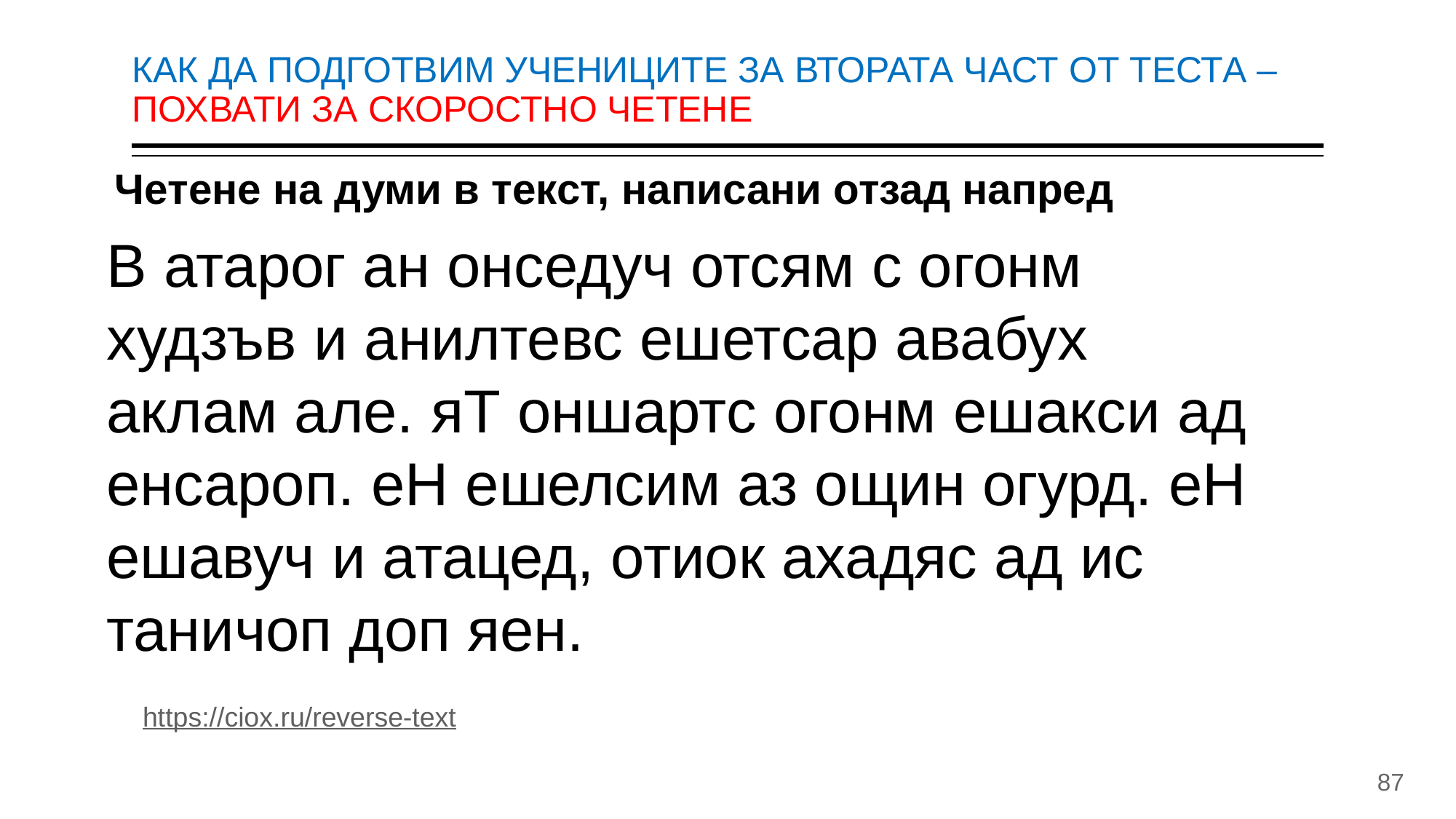

# КАК ДА ПОДГОТВИМ УЧЕНИЦИТЕ ЗА ВТОРАТА ЧАСТ ОТ ТЕСТА –ПОХВАТИ ЗА СКОРОСТНО ЧЕТЕНЕ
Четене на думи в текст, написани отзад напред

В атарог ан онседуч отсям с огонм худзъв и анилтевс ешетсар авабух аклам але. яТ оншартс огонм ешакси ад енсароп. еН ешелсим аз ощин огурд. еН ешавуч и атацед, отиок ахадяс ад ис таничоп доп яен.
https://ciox.ru/reverse-text
87